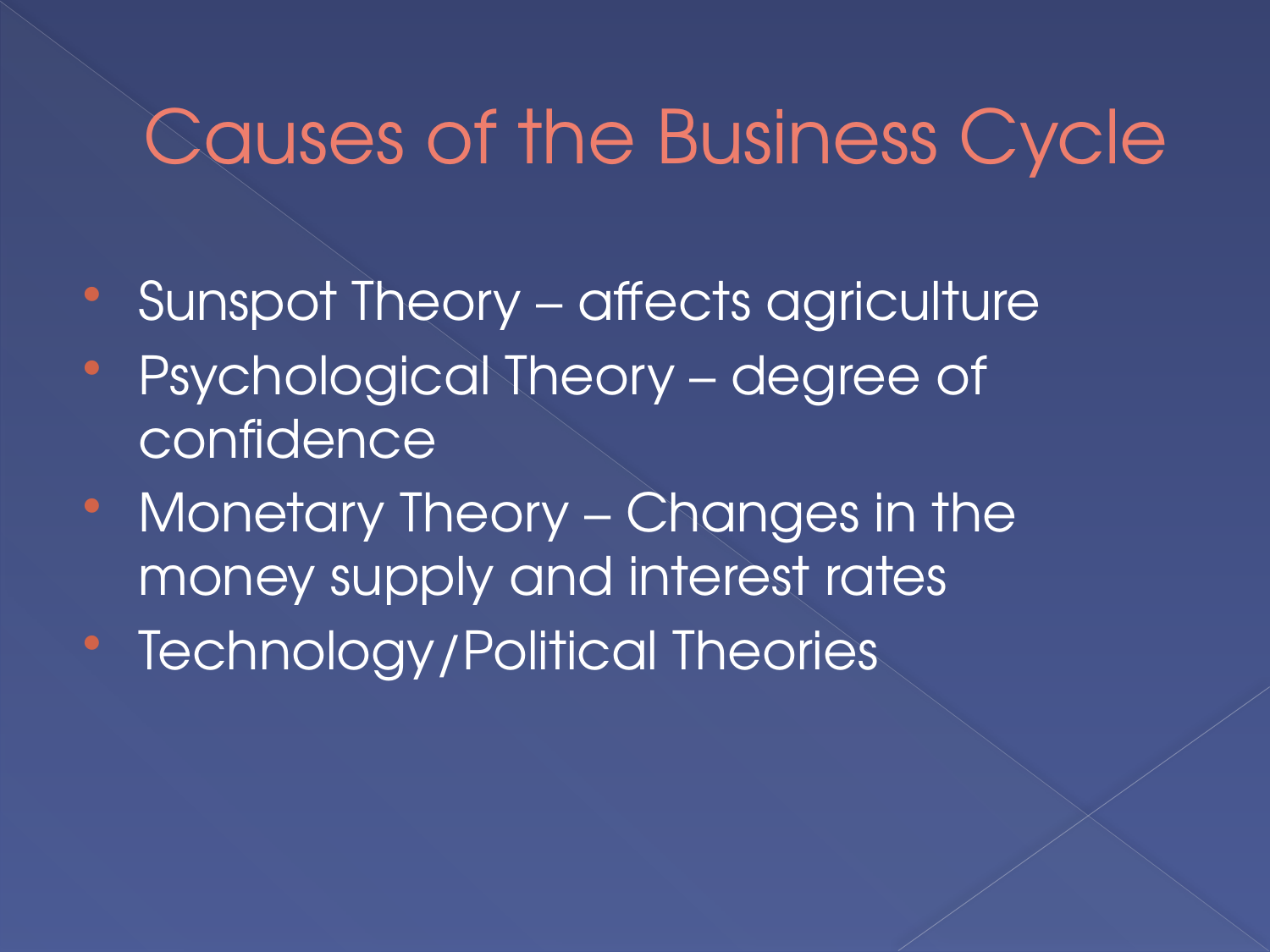

# Causes of the Business Cycle
Sunspot Theory – affects agriculture
Psychological Theory – degree of confidence
Monetary Theory – Changes in the money supply and interest rates
Technology/Political Theories